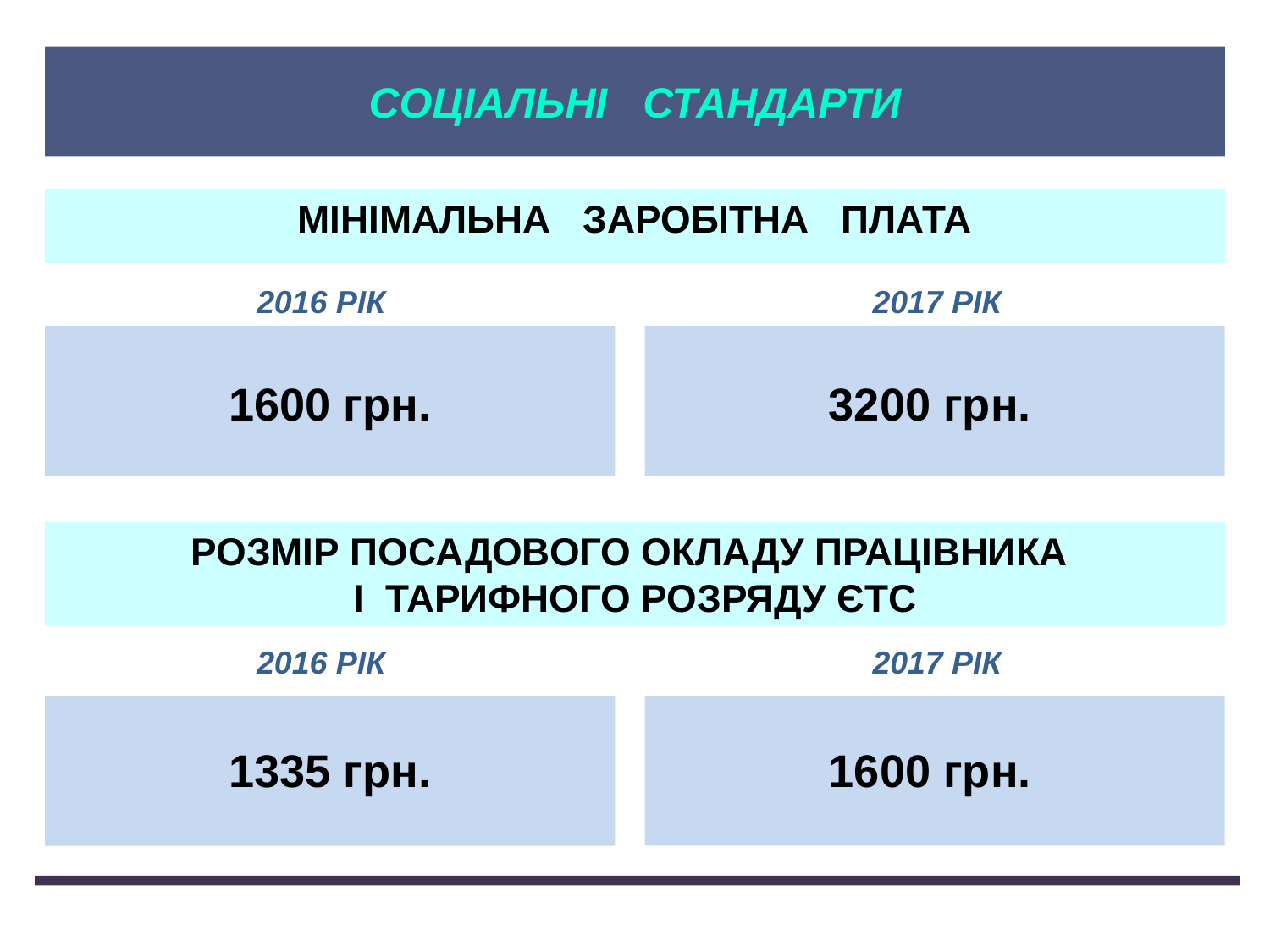

СОЦІАЛЬНІ   СТАНДАРТИ
МІНІМАЛЬНА   ЗАРОБІТНА   ПЛАТА

2016 РІК                                                       2017 РІК

1600 грн.
3200 грн.

РОЗМІР ПОСАДОВОГО ОКЛАДУ ПРАЦІВНИКА
І  ТАРИФНОГО РОЗРЯДУ ЄТС
2016 РІК                                                       2017 РІК

1335 грн.
1600 грн.